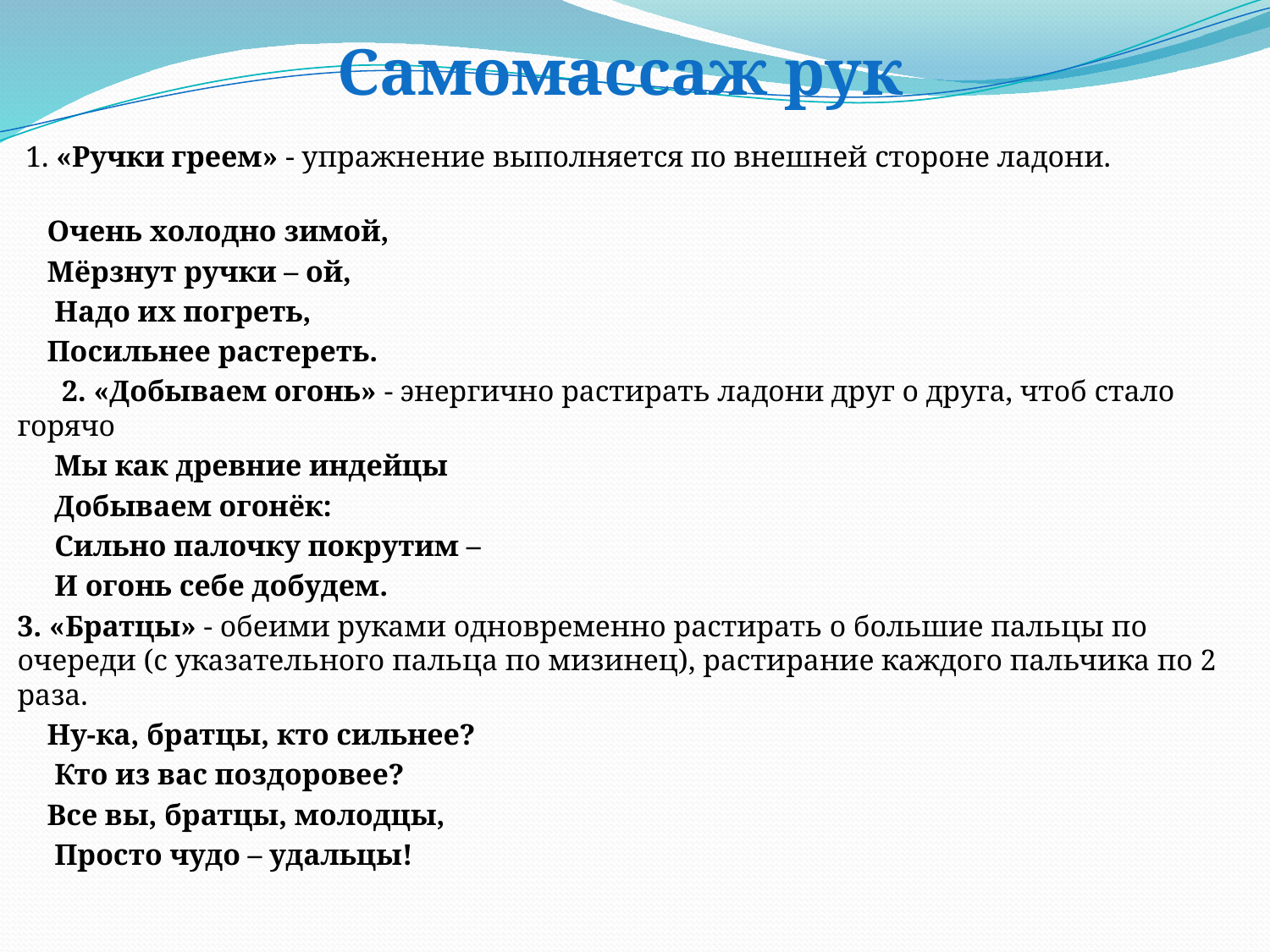

# Самомассаж рук

 1. «Ручки греем» - упражнение выполняется по внешней стороне ладони.
    Очень холодно зимой,
    Мёрзнут ручки – ой,
     Надо их погреть,
    Посильнее растереть.
      2. «Добываем огонь» - энергично растирать ладони друг о друга, чтоб стало горячо
     Мы как древние индейцы
     Добываем огонёк:
     Сильно палочку покрутим –
     И огонь себе добудем.
3. «Братцы» - обеими руками одновременно растирать о большие пальцы по очереди (с указательного пальца по мизинец), растирание каждого пальчика по 2 раза.
    Ну-ка, братцы, кто сильнее?
     Кто из вас поздоровее?
    Все вы, братцы, молодцы,
     Просто чудо – удальцы!